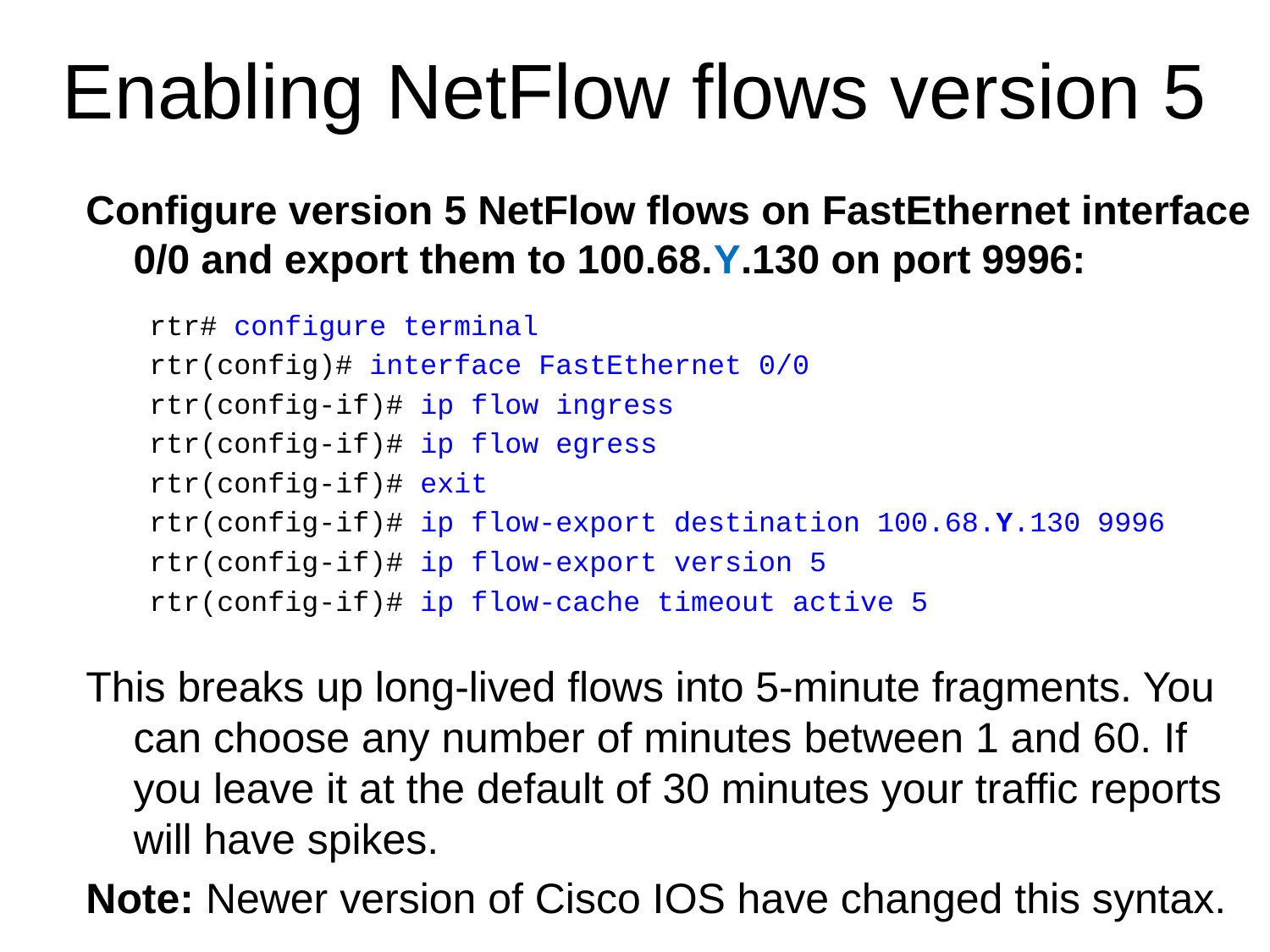

# Enabling NetFlow flows version 5
Configure version 5 NetFlow flows on FastEthernet interface 0/0 and export them to 100.68.Y.130 on port 9996:

rtr# configure terminal
rtr(config)# interface FastEthernet 0/0
rtr(config-if)# ip flow ingress
rtr(config-if)# ip flow egress
rtr(config-if)# exit
rtr(config-if)# ip flow-export destination 100.68.Y.130 9996
rtr(config-if)# ip flow-export version 5
rtr(config-if)# ip flow-cache timeout active 5

This breaks up long-lived flows into 5-minute fragments. You can choose any number of minutes between 1 and 60. If you leave it at the default of 30 minutes your traffic reports will have spikes.
Note: Newer version of Cisco IOS have changed this syntax.